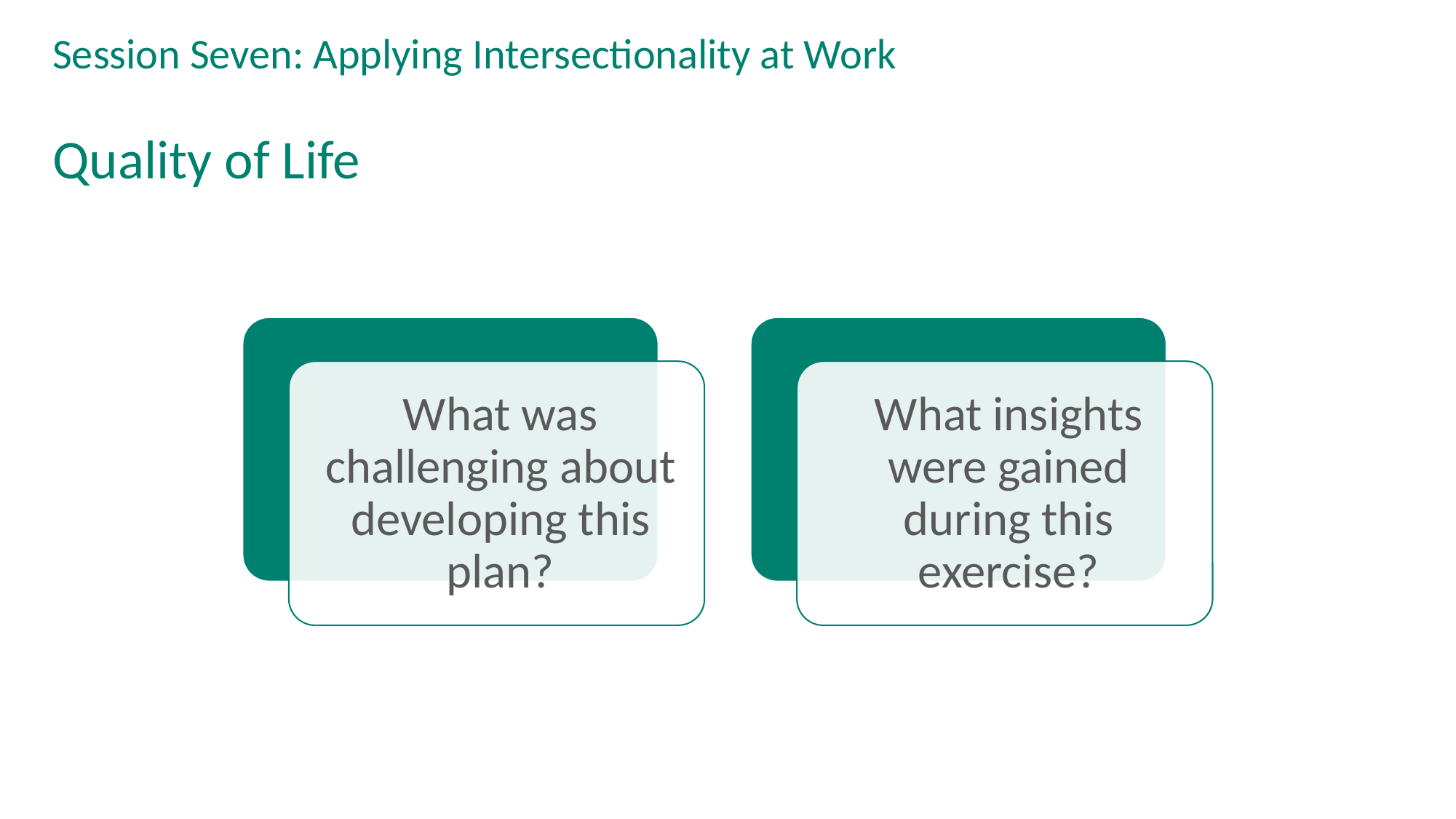

# Session Seven: Applying Intersectionality at Work
Quality of Life
What was challenging about developing this plan?
What insights were gained during this exercise?